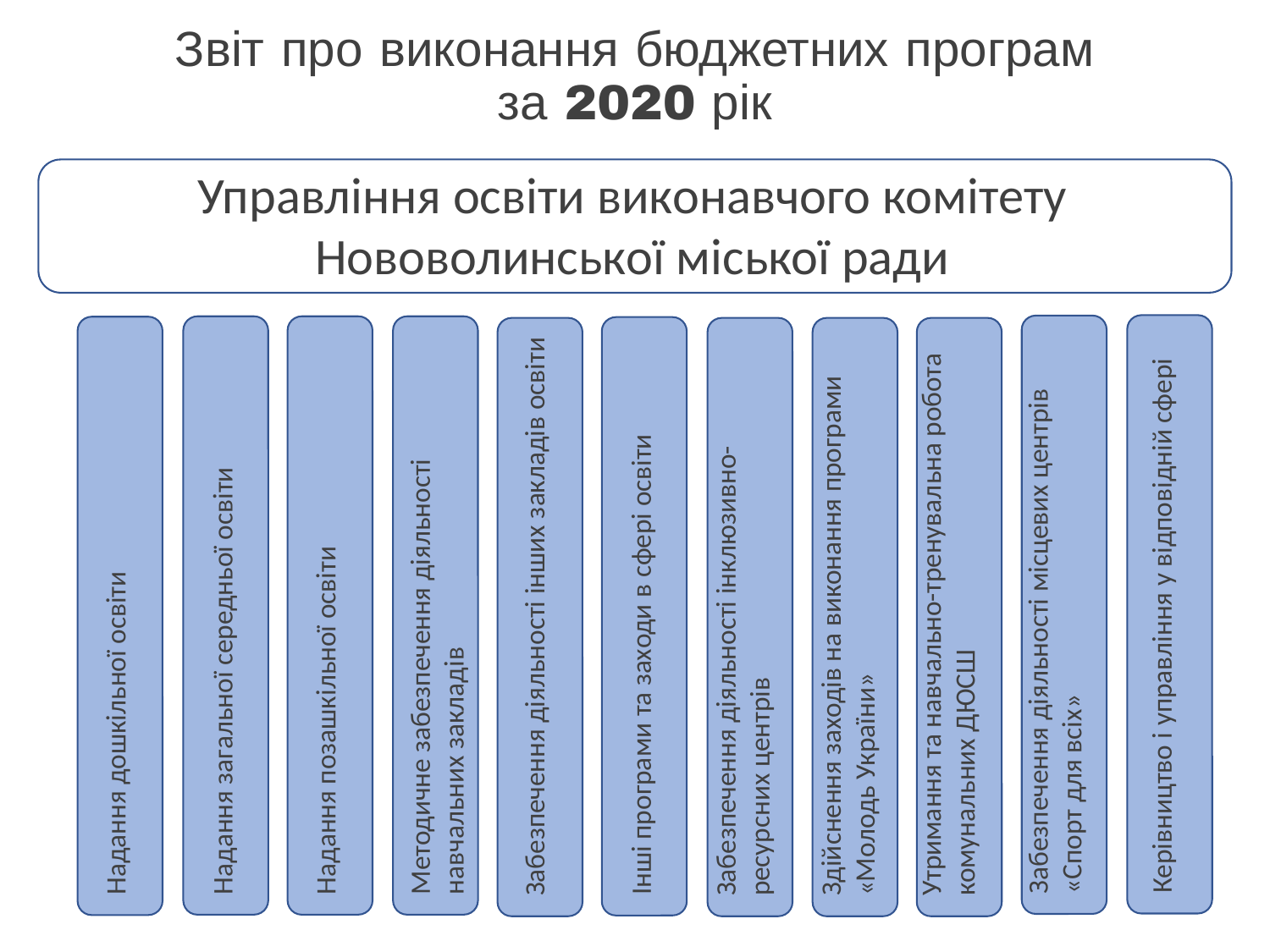

# Звіт про виконання бюджетних програм за 2020 рік
Управління освіти виконавчого комітету
Нововолинської міської ради

Керівництво і управління у відповідній сфері
Забезпечення діяльності місцевих центрів «Спорт для всіх»

Надання загальної середньої освіти

Надання позашкільної освіти
Методичне забезпечення діяльності навчальних закладів

Надання дошкільної освіти

Інші програми та заходи в сфері освіти
Забезпечення діяльності інклюзивно-ресурсних центрів

Здійснення заходів на виконання програми «Молодь України»

Утримання та навчально-тренувальна робота комунальних ДЮСШ

Забезпечення діяльності інших закладів освіти